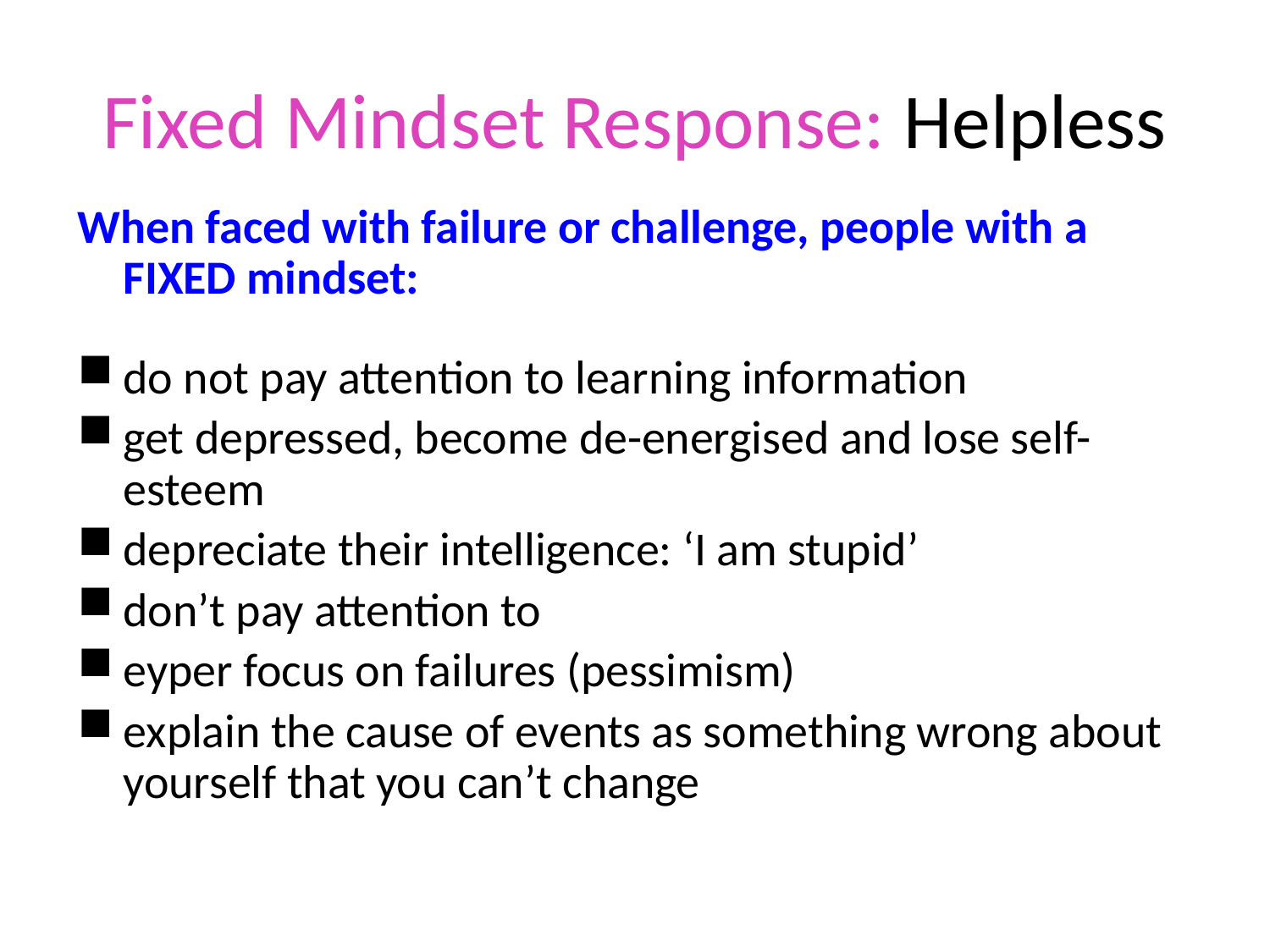

# Fixed Mindset Response: Helpless
When faced with failure or challenge, people with a FIXED mindset:

do not pay attention to learning information
get depressed, become de-energised and lose self-esteem
depreciate their intelligence: ‘I am stupid’
don’t pay attention to
eyper focus on failures (pessimism)
explain the cause of events as something wrong about yourself that you can’t change